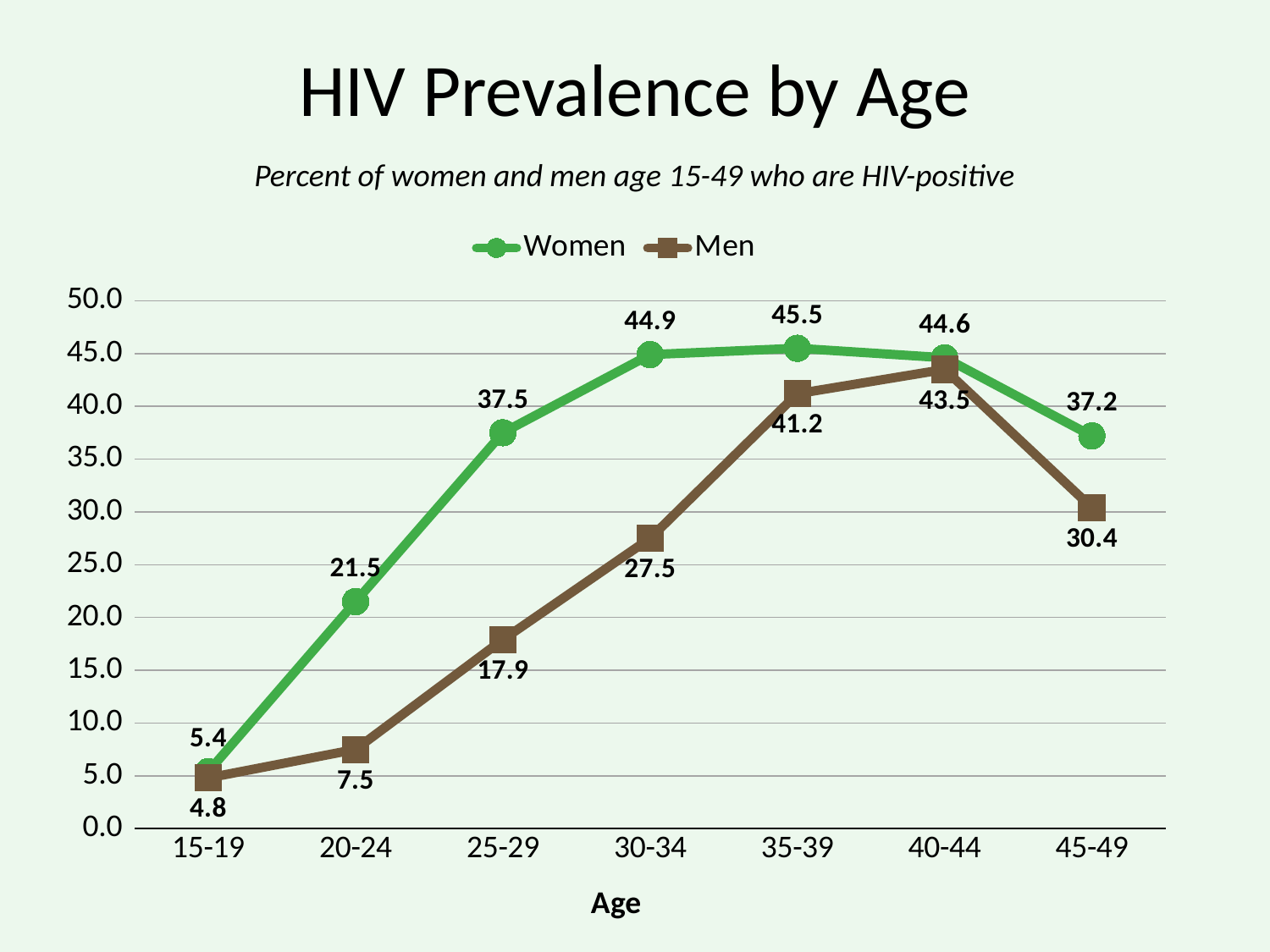

# HIV Prevalence by Age
Percent of women and men age 15-49 who are HIV-positive

### Chart

| Category | Women | Men |
|---|---|---|
| 15-19 | 5.4 | 4.8 |
| 20-24 | 21.5 | 7.5 |
| 25-29 | 37.5 | 17.9 |
| 30-34 | 44.9 | 27.5 |
| 35-39 | 45.5 | 41.2 |
| 40-44 | 44.6 | 43.5 |
| 45-49 | 37.2 | 30.4 |